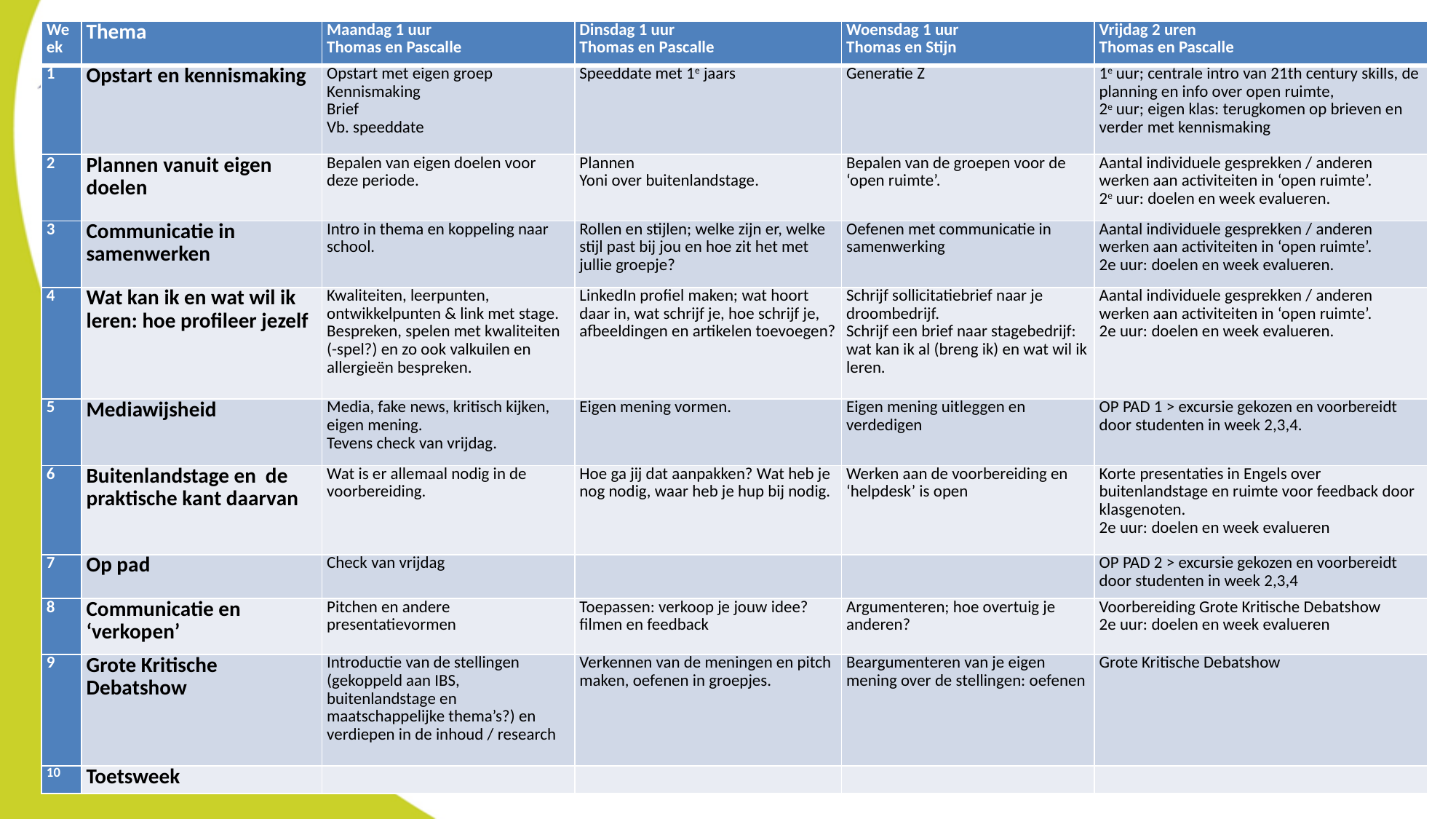

| Week | Thema | Maandag 1 uur Thomas en Pascalle | Dinsdag 1 uur Thomas en Pascalle | Woensdag 1 uur Thomas en Stijn | Vrijdag 2 uren Thomas en Pascalle |
| --- | --- | --- | --- | --- | --- |
| 1 | Opstart en kennismaking | Opstart met eigen groep Kennismaking Brief Vb. speeddate | Speeddate met 1e jaars | Generatie Z | 1e uur; centrale intro van 21th century skills, de planning en info over open ruimte, 2e uur; eigen klas: terugkomen op brieven en verder met kennismaking |
| 2 | Plannen vanuit eigen doelen | Bepalen van eigen doelen voor deze periode. | Plannen Yoni over buitenlandstage. | Bepalen van de groepen voor de ‘open ruimte’. | Aantal individuele gesprekken / anderen werken aan activiteiten in ‘open ruimte’. 2e uur: doelen en week evalueren. |
| 3 | Communicatie in samenwerken | Intro in thema en koppeling naar school. | Rollen en stijlen; welke zijn er, welke stijl past bij jou en hoe zit het met jullie groepje? | Oefenen met communicatie in samenwerking | Aantal individuele gesprekken / anderen werken aan activiteiten in ‘open ruimte’. 2e uur: doelen en week evalueren. |
| 4 | Wat kan ik en wat wil ik leren: hoe profileer jezelf | Kwaliteiten, leerpunten, ontwikkelpunten & link met stage. Bespreken, spelen met kwaliteiten (-spel?) en zo ook valkuilen en allergieën bespreken. | LinkedIn profiel maken; wat hoort daar in, wat schrijf je, hoe schrijf je, afbeeldingen en artikelen toevoegen? | Schrijf sollicitatiebrief naar je droombedrijf. Schrijf een brief naar stagebedrijf: wat kan ik al (breng ik) en wat wil ik leren. | Aantal individuele gesprekken / anderen werken aan activiteiten in ‘open ruimte’. 2e uur: doelen en week evalueren. |
| 5 | Mediawijsheid | Media, fake news, kritisch kijken, eigen mening. Tevens check van vrijdag. | Eigen mening vormen. | Eigen mening uitleggen en verdedigen | OP PAD 1 > excursie gekozen en voorbereidt door studenten in week 2,3,4. |
| 6 | Buitenlandstage en de praktische kant daarvan | Wat is er allemaal nodig in de voorbereiding. | Hoe ga jij dat aanpakken? Wat heb je nog nodig, waar heb je hup bij nodig. | Werken aan de voorbereiding en ‘helpdesk’ is open | Korte presentaties in Engels over buitenlandstage en ruimte voor feedback door klasgenoten. 2e uur: doelen en week evalueren |
| 7 | Op pad | Check van vrijdag |  |  | OP PAD 2 > excursie gekozen en voorbereidt door studenten in week 2,3,4 |
| 8 | Communicatie en ‘verkopen’ | Pitchen en andere presentatievormen | Toepassen: verkoop je jouw idee? filmen en feedback | Argumenteren; hoe overtuig je anderen? | Voorbereiding Grote Kritische Debatshow 2e uur: doelen en week evalueren |
| 9 | Grote Kritische Debatshow | Introductie van de stellingen (gekoppeld aan IBS, buitenlandstage en maatschappelijke thema’s?) en verdiepen in de inhoud / research | Verkennen van de meningen en pitch maken, oefenen in groepjes. | Beargumenteren van je eigen mening over de stellingen: oefenen | Grote Kritische Debatshow |
| 10 | Toetsweek |  |  |  |  |